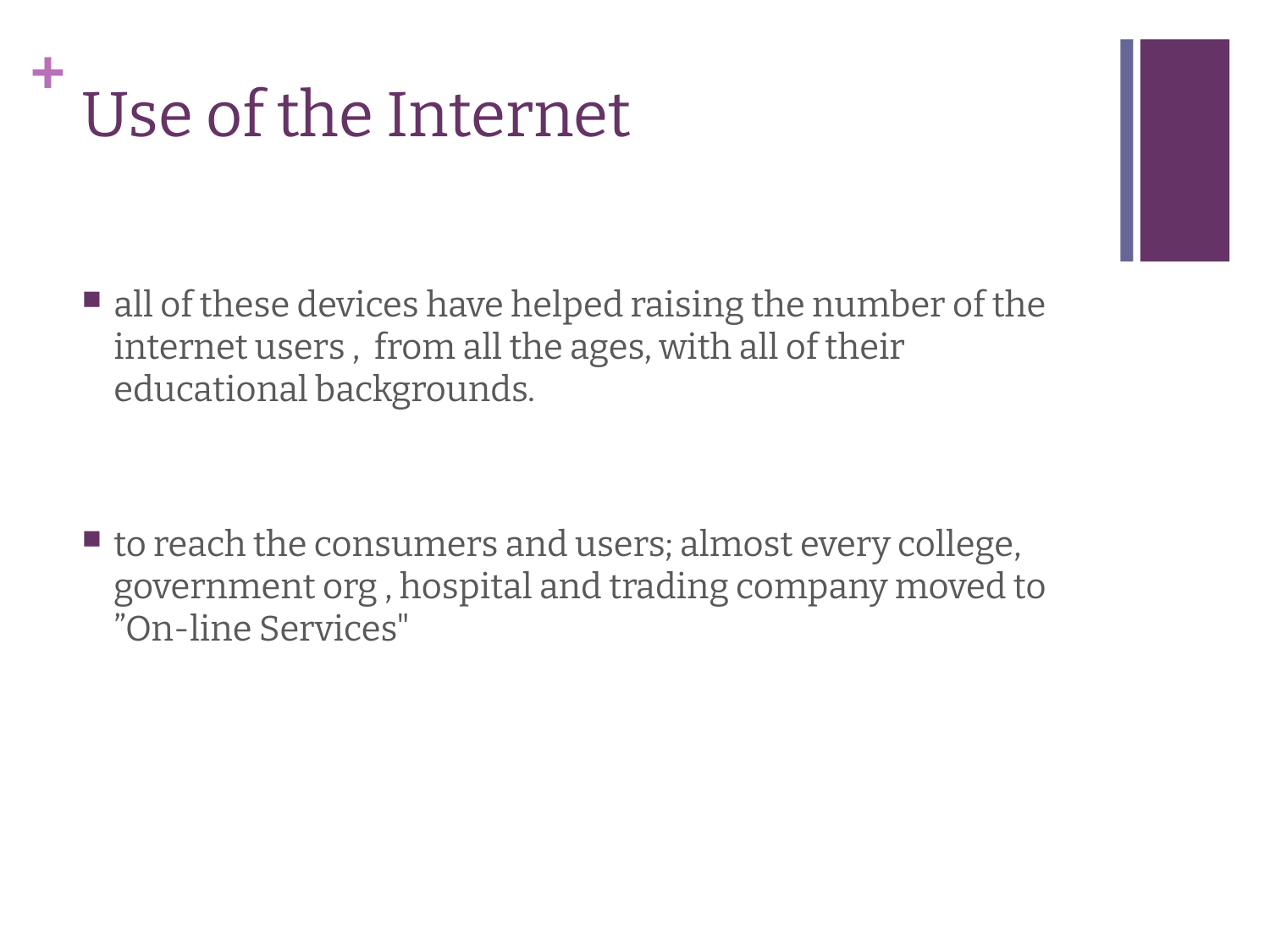

# Use of the Internet
all of these devices have helped raising the number of the internet users ,  from all the ages, with all of their educational backgrounds.

to reach the consumers and users; almost every college, government org , hospital and trading company moved to ”On-line Services"